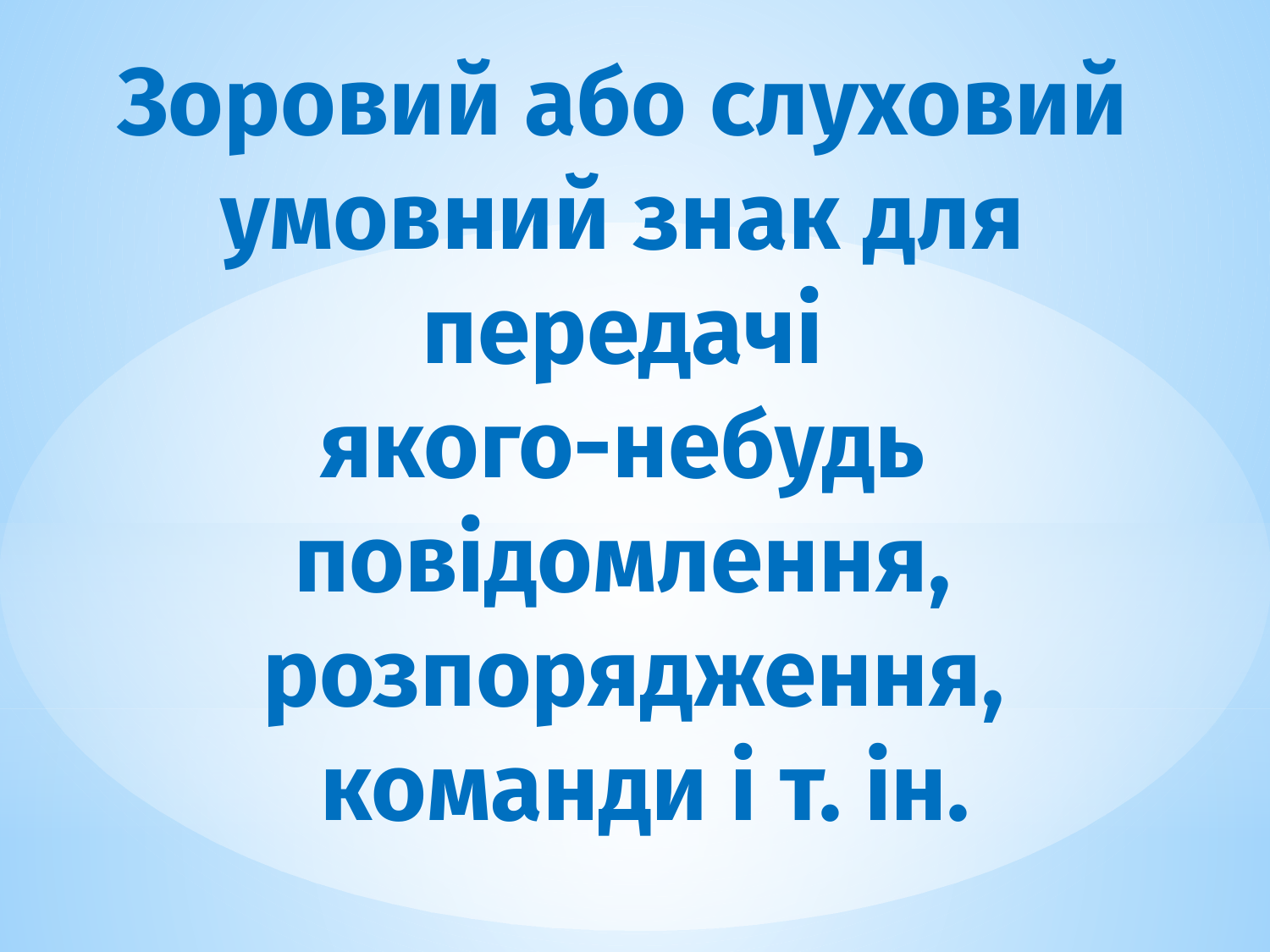

Зоровий або слуховий
умовний знак для
передачі
якого-небудь
повідомлення,
розпорядження,
 команди і т. ін.